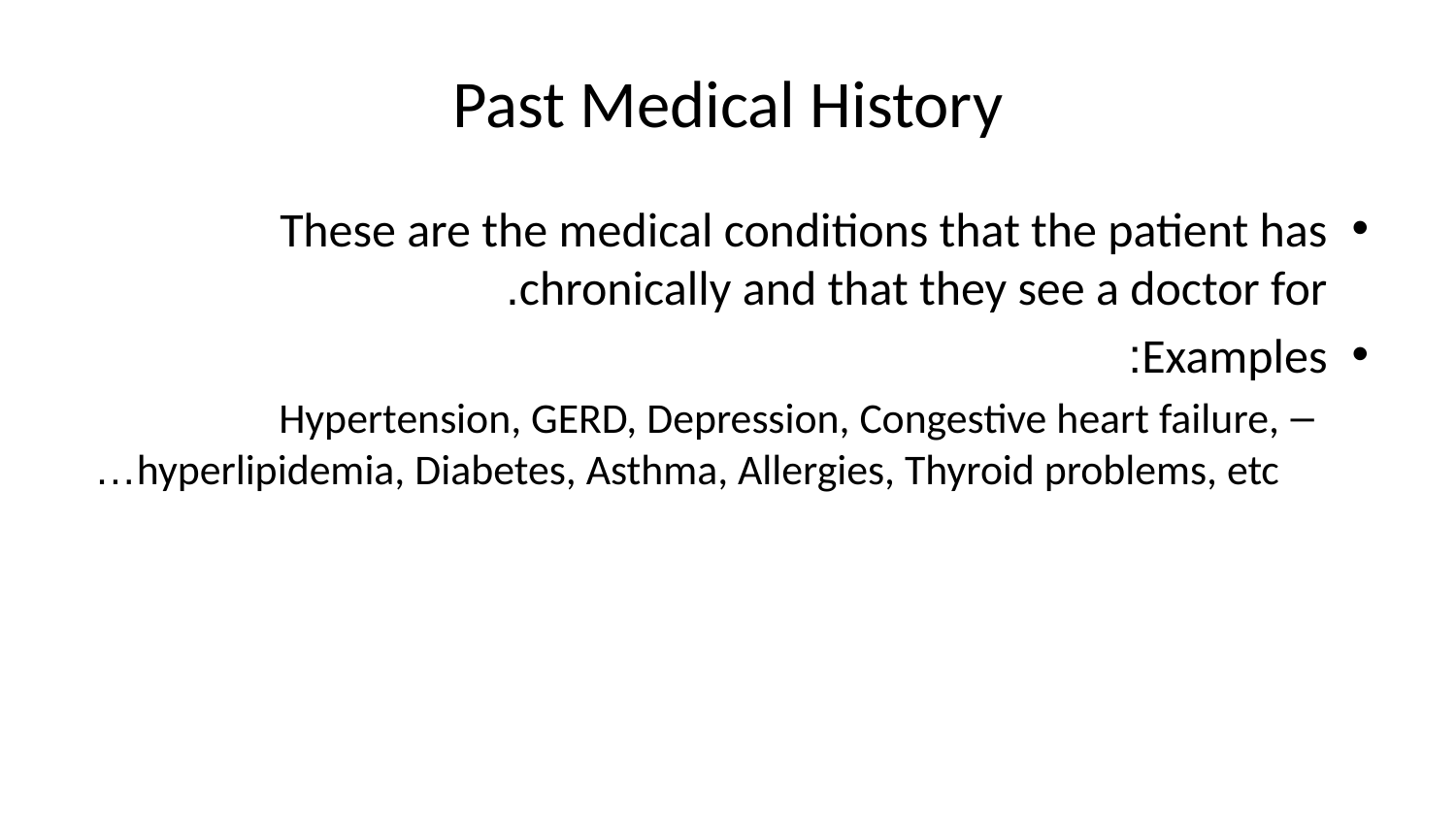

# Past Medical History
These are the medical conditions that the patient has chronically and that they see a doctor for.
Examples:
Hypertension, GERD, Depression, Congestive heart failure, hyperlipidemia, Diabetes, Asthma, Allergies, Thyroid problems, etc…